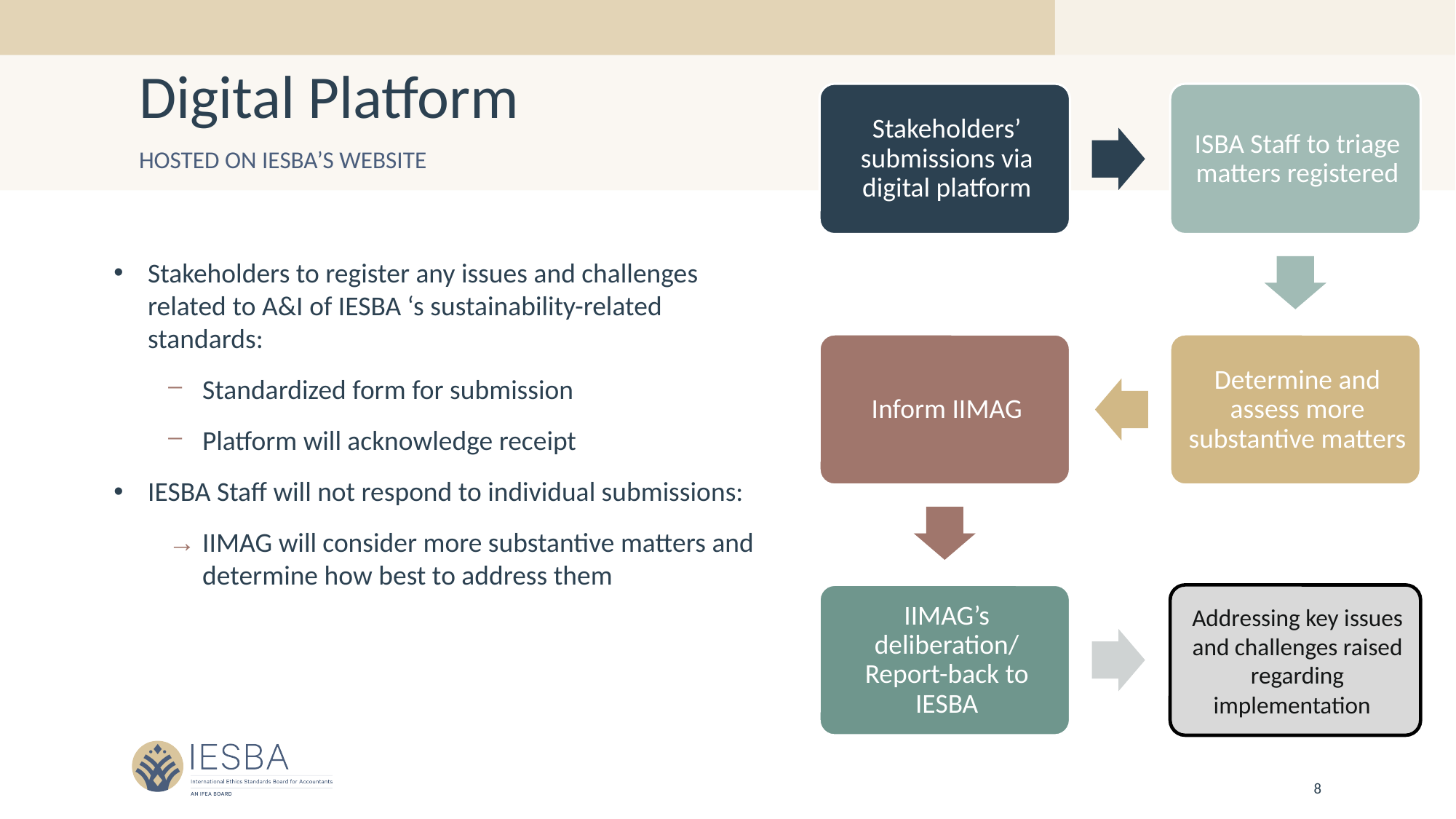

# Digital Platform
Stakeholders’ submissions via digital platform

ISBA Staff to triage matters registered

Determine and assess more substantive matters

Inform IIMAG

IIMAG’s deliberation/ Report-back to IESBA

Addressing key issues and challenges raised regarding implementation
Hosted on IESBA’s Website
Stakeholders to register any issues and challenges related to A&I of IESBA ‘s sustainability-related standards:
Standardized form for submission
Platform will acknowledge receipt
IESBA Staff will not respond to individual submissions:
IIMAG will consider more substantive matters and determine how best to address them

8